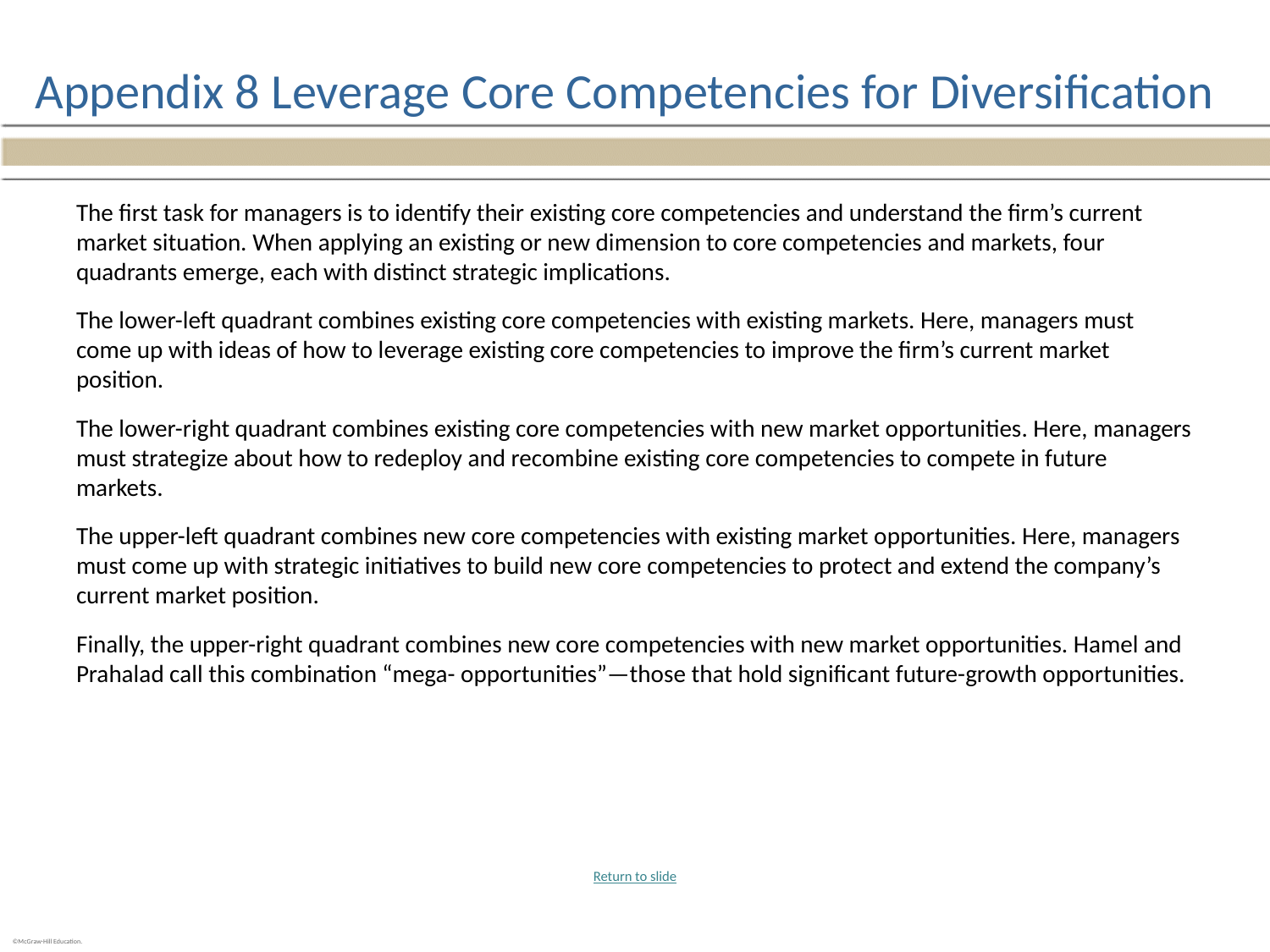

# Appendix 8 Leverage Core Competencies for Diversification
The first task for managers is to identify their existing core competencies and understand the firm’s current market situation. When applying an existing or new dimension to core competencies and markets, four quadrants emerge, each with distinct strategic implications.
The lower-left quadrant combines existing core competencies with existing markets. Here, managers must come up with ideas of how to leverage existing core competencies to improve the firm’s current market position.
The lower-right quadrant combines existing core competencies with new market opportunities. Here, managers must strategize about how to redeploy and recombine existing core competencies to compete in future markets.
The upper-left quadrant combines new core competencies with existing market opportunities. Here, managers must come up with strategic initiatives to build new core competencies to protect and extend the company’s current market position.
Finally, the upper-right quadrant combines new core competencies with new market opportunities. Hamel and Prahalad call this combination “mega- opportunities”—those that hold significant future-growth opportunities.
Return to slide